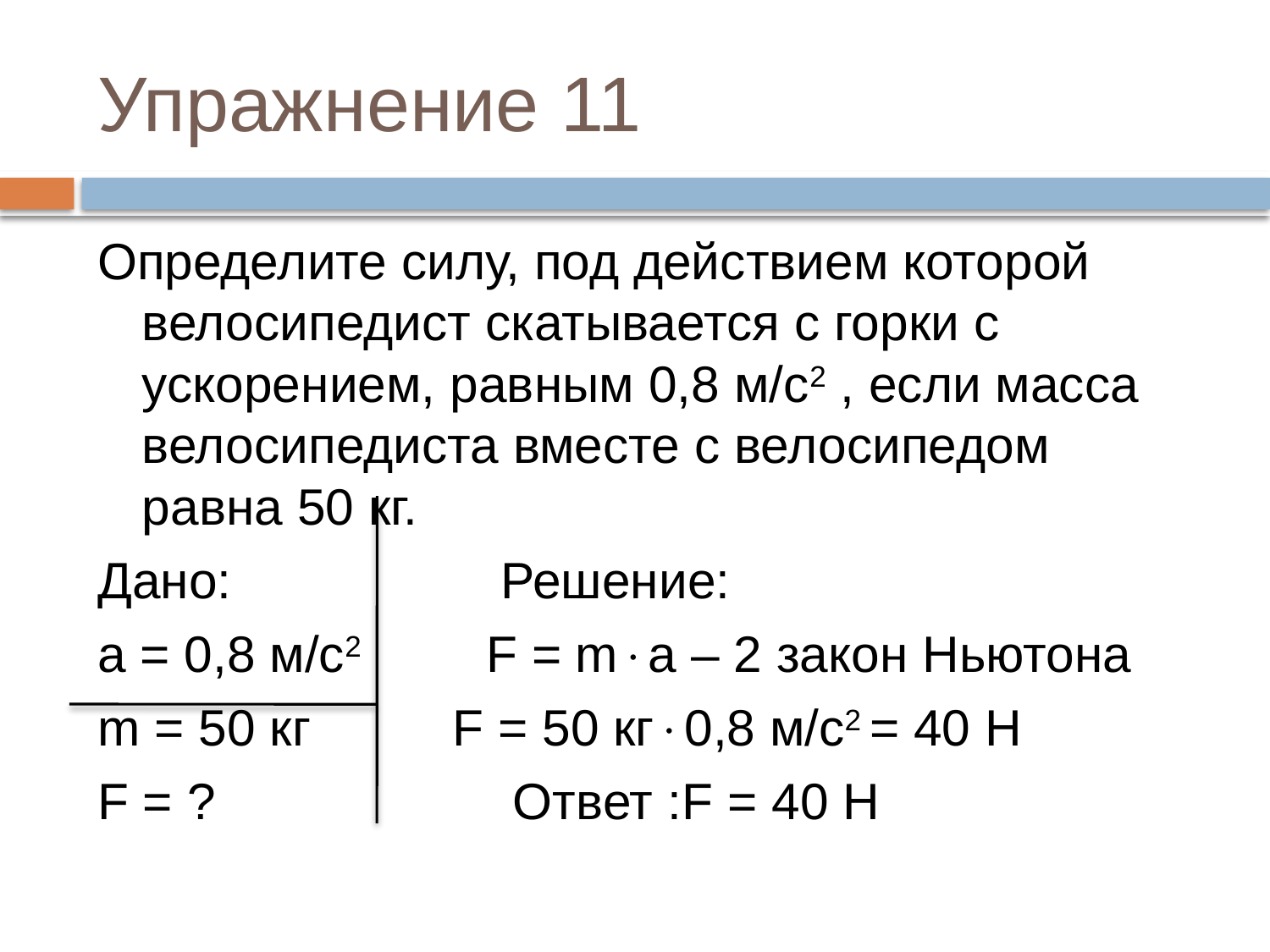

# Упражнение 11
Определите силу, под действием которой велосипедист скатывается с горки с ускорением, равным 0,8 м/с2 , если масса велосипедиста вместе с велосипедом равна 50 кг.
Дано:                   Решение:
а = 0,8 м/с2             F = m⋅a – 2 закон Ньютона
m = 50 кг          F = 50 кг⋅0,8 м/с2 = 40 Н
F = ?                     Ответ :F = 40 Н